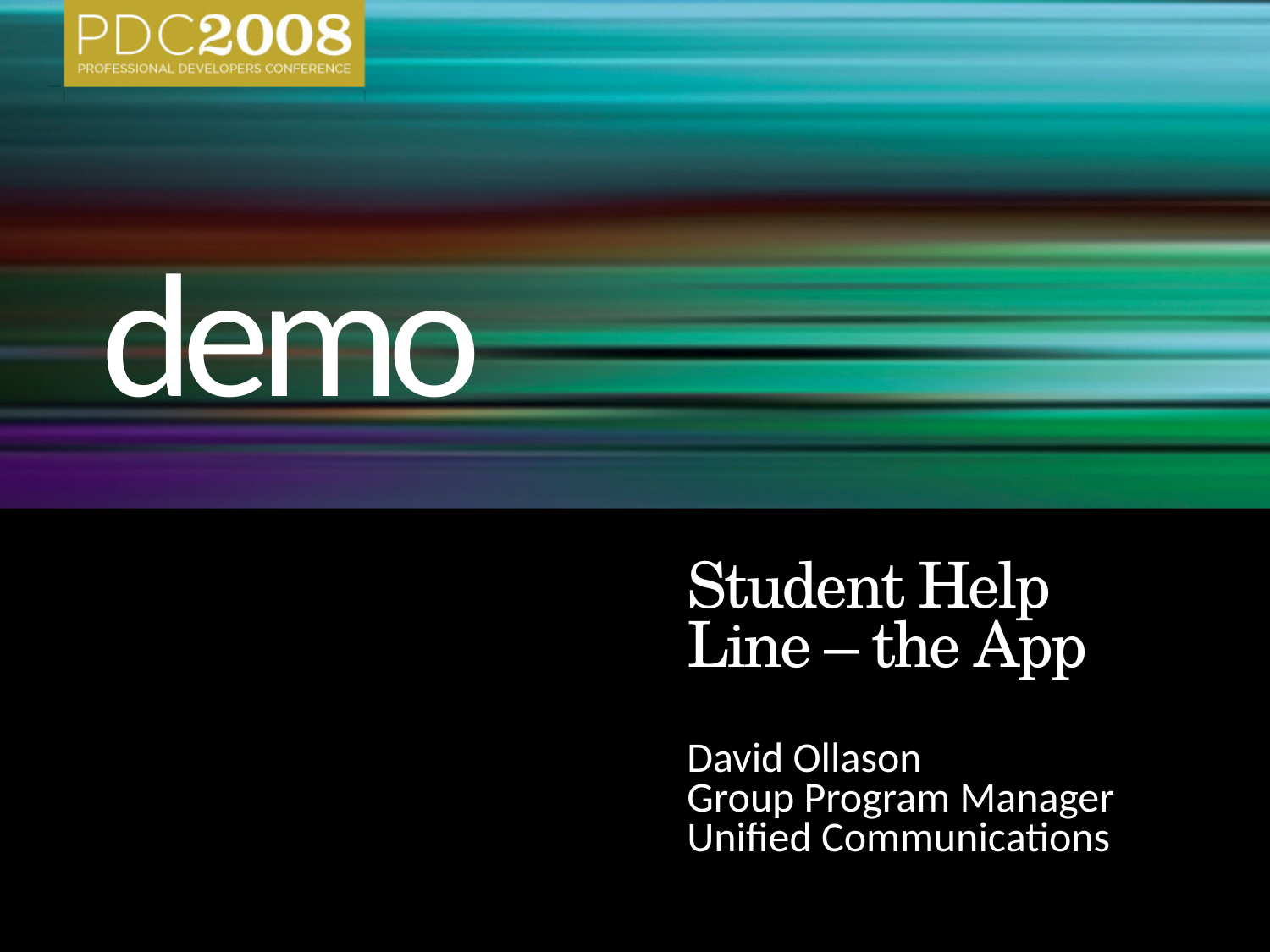

demo
# Student Help Line – the App
David Ollason
Group Program Manager
Unified Communications